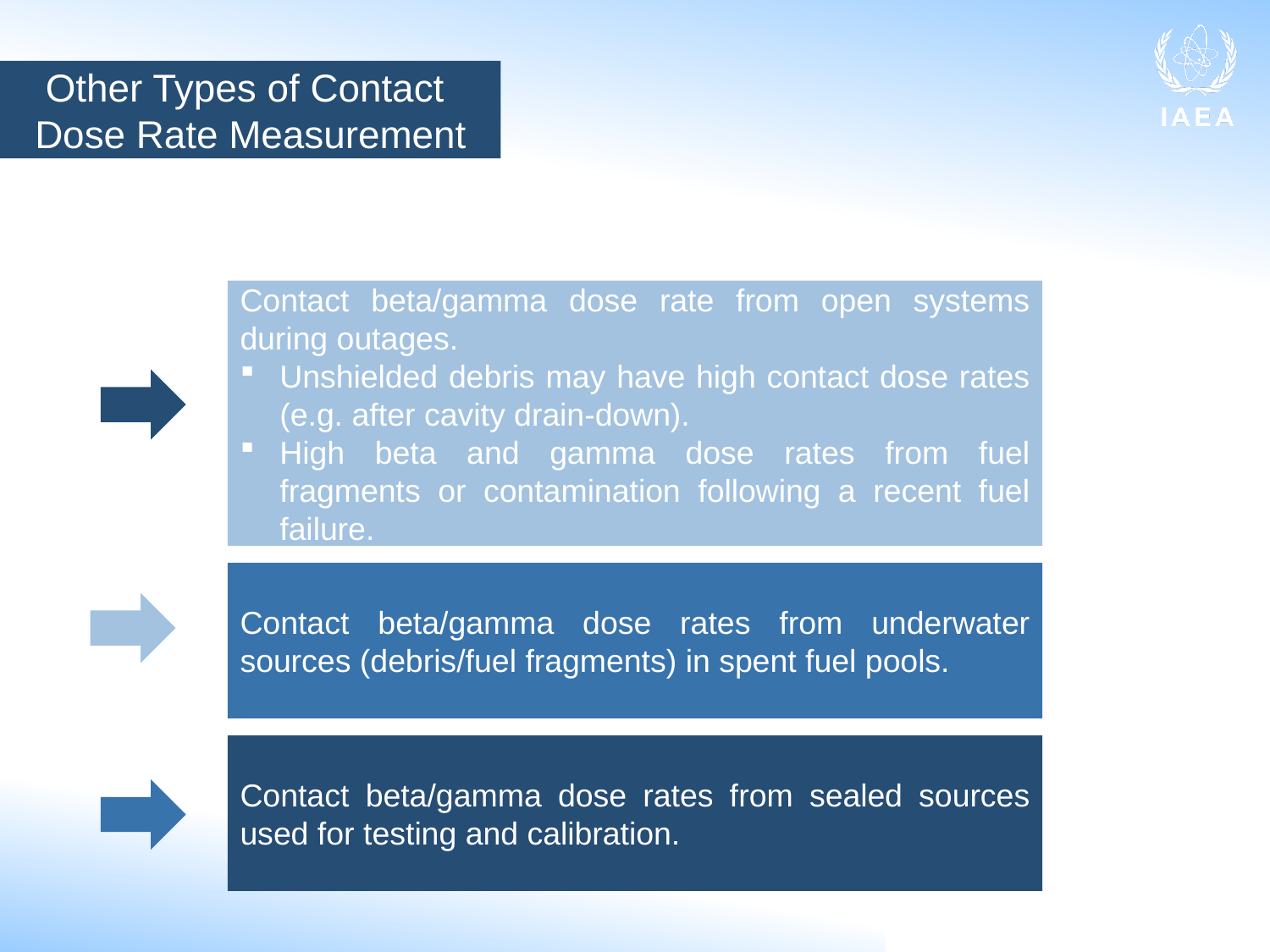

Other Types of Contact
Dose Rate Measurement
Contact beta/gamma dose rate from open systems during outages.
Unshielded debris may have high contact dose rates (e.g. after cavity drain-down).
High beta and gamma dose rates from fuel fragments or contamination following a recent fuel failure.

Contact beta/gamma dose rates from underwater sources (debris/fuel fragments) in spent fuel pools.

Contact beta/gamma dose rates from sealed sources used for testing and calibration.